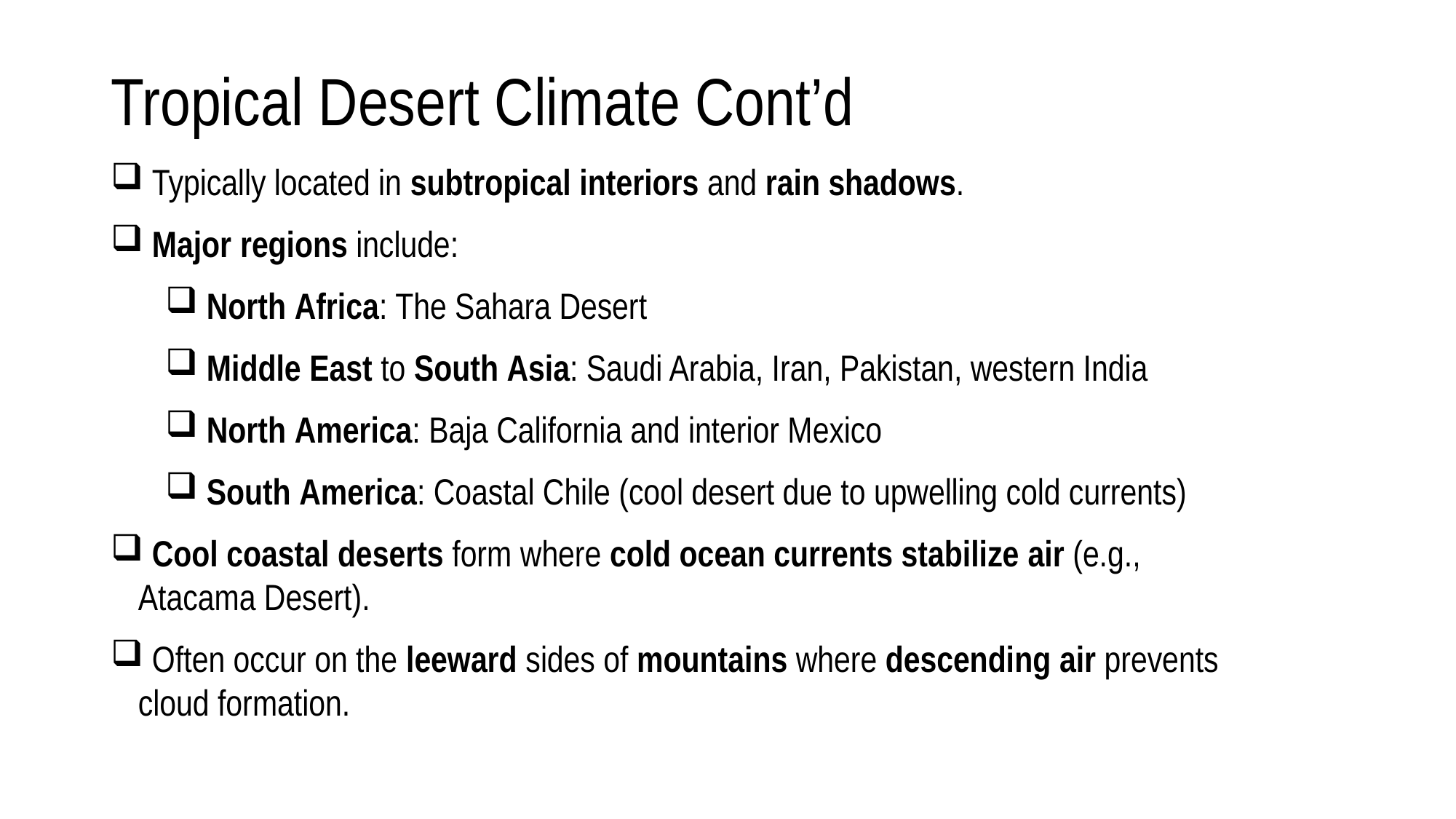

# Tropical Desert Climate Cont’d
 Typically located in subtropical interiors and rain shadows.
 Major regions include:
 North Africa: The Sahara Desert
 Middle East to South Asia: Saudi Arabia, Iran, Pakistan, western India
 North America: Baja California and interior Mexico
 South America: Coastal Chile (cool desert due to upwelling cold currents)
 Cool coastal deserts form where cold ocean currents stabilize air (e.g., Atacama Desert).
 Often occur on the leeward sides of mountains where descending air prevents cloud formation.